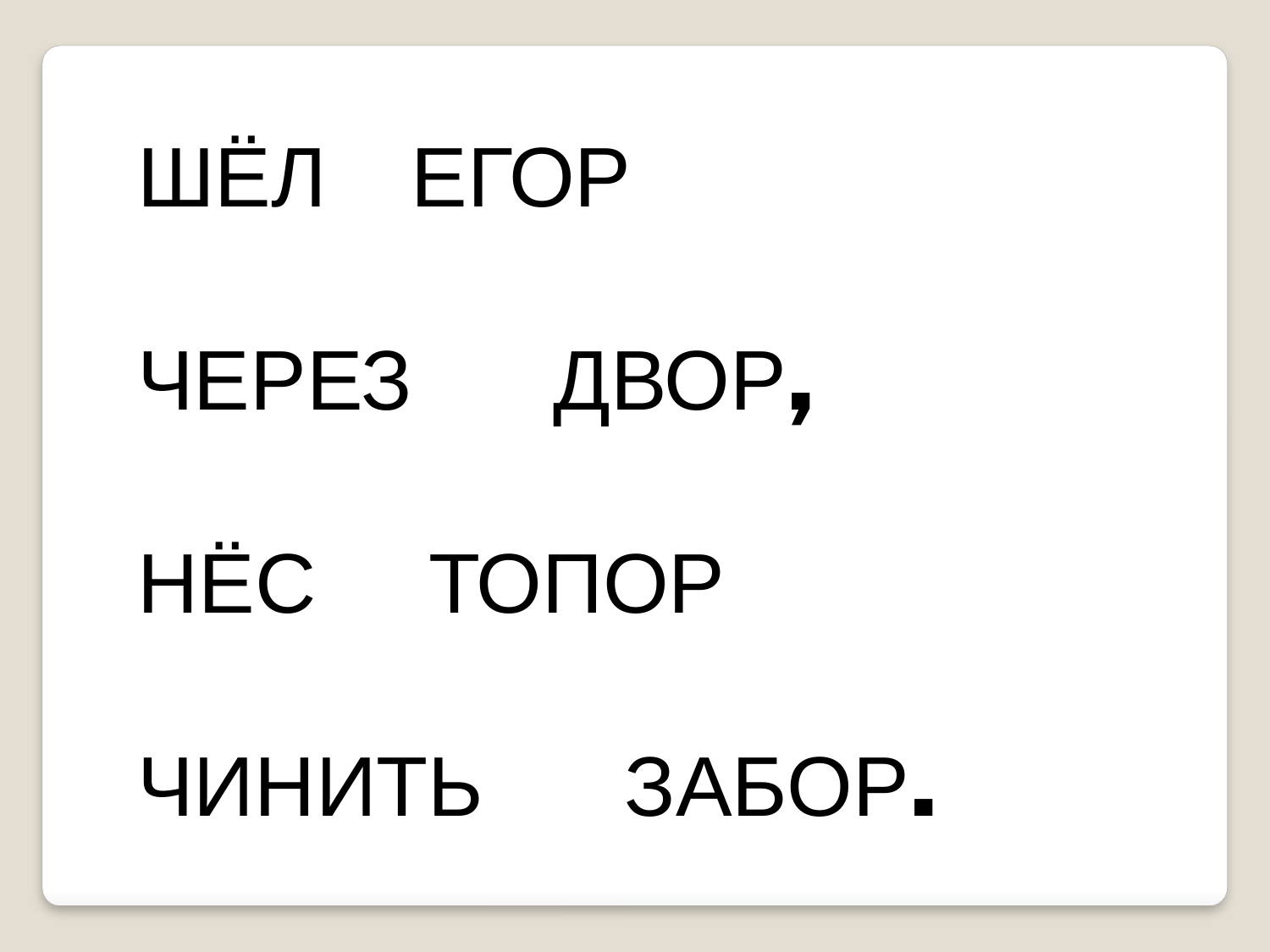

ШЁЛ   ЕГОР

ЧЕРЕЗ     ДВОР,

НЁС    ТОПОР

ЧИНИТЬ     ЗАБОР.